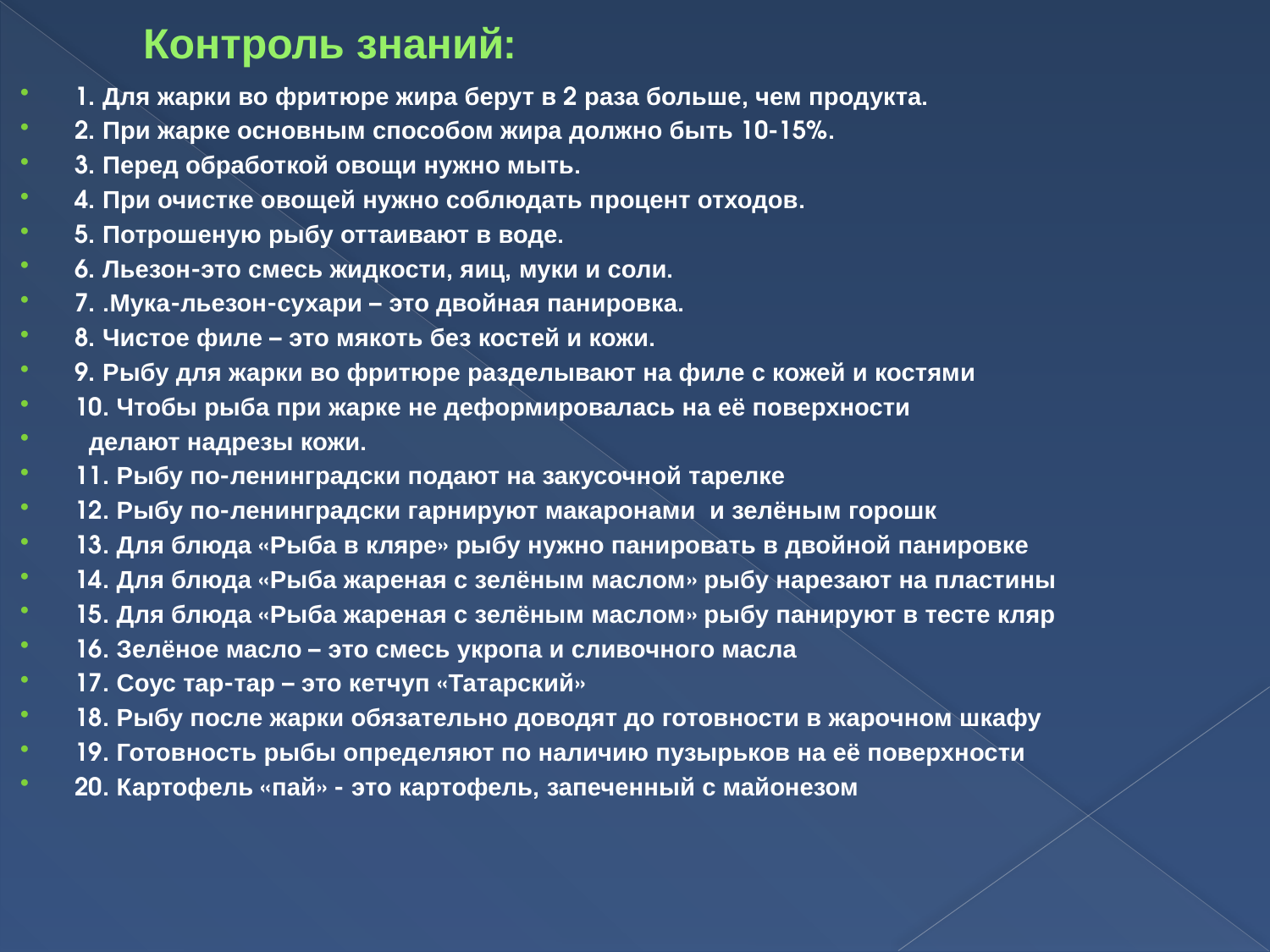

# Контроль знаний:
1. Для жарки во фритюре жира берут в 2 раза больше, чем продукта.
2. При жарке основным способом жира должно быть 10-15%.
3. Перед обработкой овощи нужно мыть.
4. При очистке овощей нужно соблюдать процент отходов.
5. Потрошеную рыбу оттаивают в воде.
6. Льезон-это смесь жидкости, яиц, муки и соли.
7. .Мука-льезон-сухари – это двойная панировка.
8. Чистое филе – это мякоть без костей и кожи.
9. Рыбу для жарки во фритюре разделывают на филе с кожей и костями
10. Чтобы рыба при жарке не деформировалась на её поверхности
  делают надрезы кожи.
11. Рыбу по-ленинградски подают на закусочной тарелке
12. Рыбу по-ленинградски гарнируют макаронами  и зелёным горошк
13. Для блюда «Рыба в кляре» рыбу нужно панировать в двойной панировке
14. Для блюда «Рыба жареная с зелёным маслом» рыбу нарезают на пластины
15. Для блюда «Рыба жареная с зелёным маслом» рыбу панируют в тесте кляр
16. Зелёное масло – это смесь укропа и сливочного масла
17. Соус тар-тар – это кетчуп «Татарский»
18. Рыбу после жарки обязательно доводят до готовности в жарочном шкафу
19. Готовность рыбы определяют по наличию пузырьков на её поверхности
20. Картофель «пай» - это картофель, запеченный с майонезом